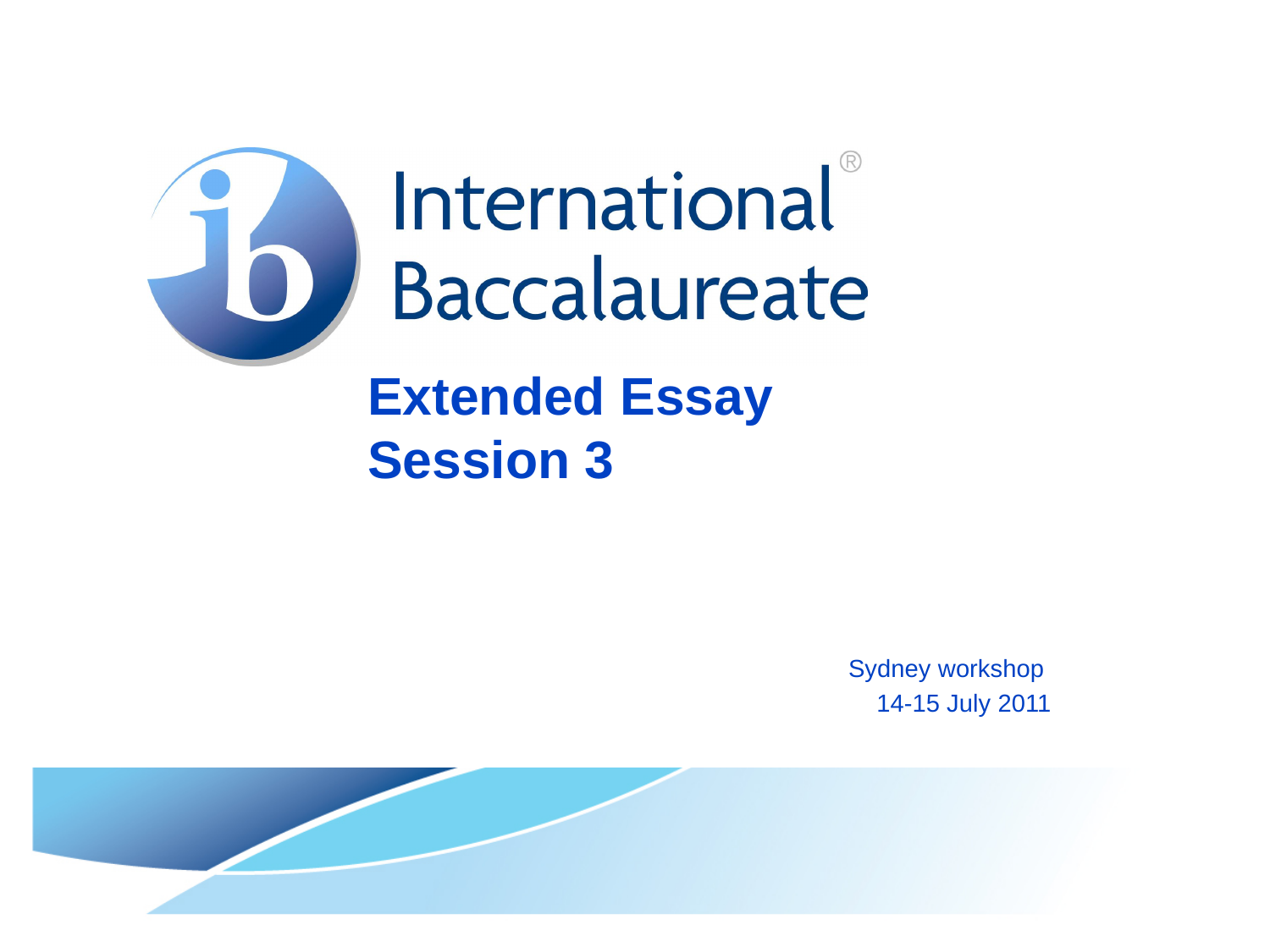

# Extended Essay Session 3
Sydney workshop
14-15 July 2011